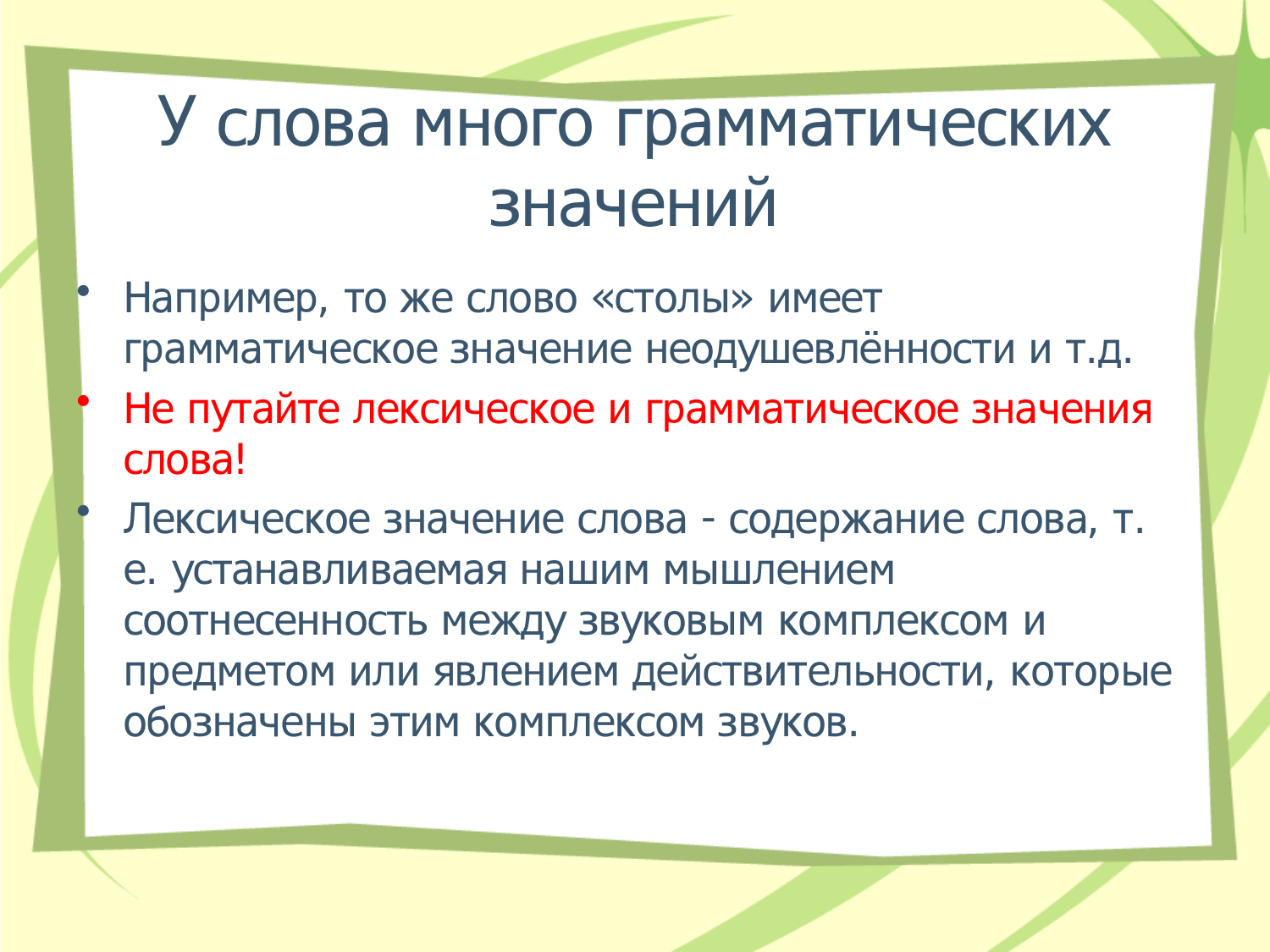

# У слова много грамматических значений
Например, то же слово «столы» имеет грамматическое значение неодушевлённости и т.д.
Не путайте лексическое и грамматическое значения слова!
Лексическое значение слова - содержание слова, т. е. устанавливаемая нашим мышлением соотнесенность между звуковым комплексом и предметом или явлением действительности, которые обозначены этим комплексом звуков.